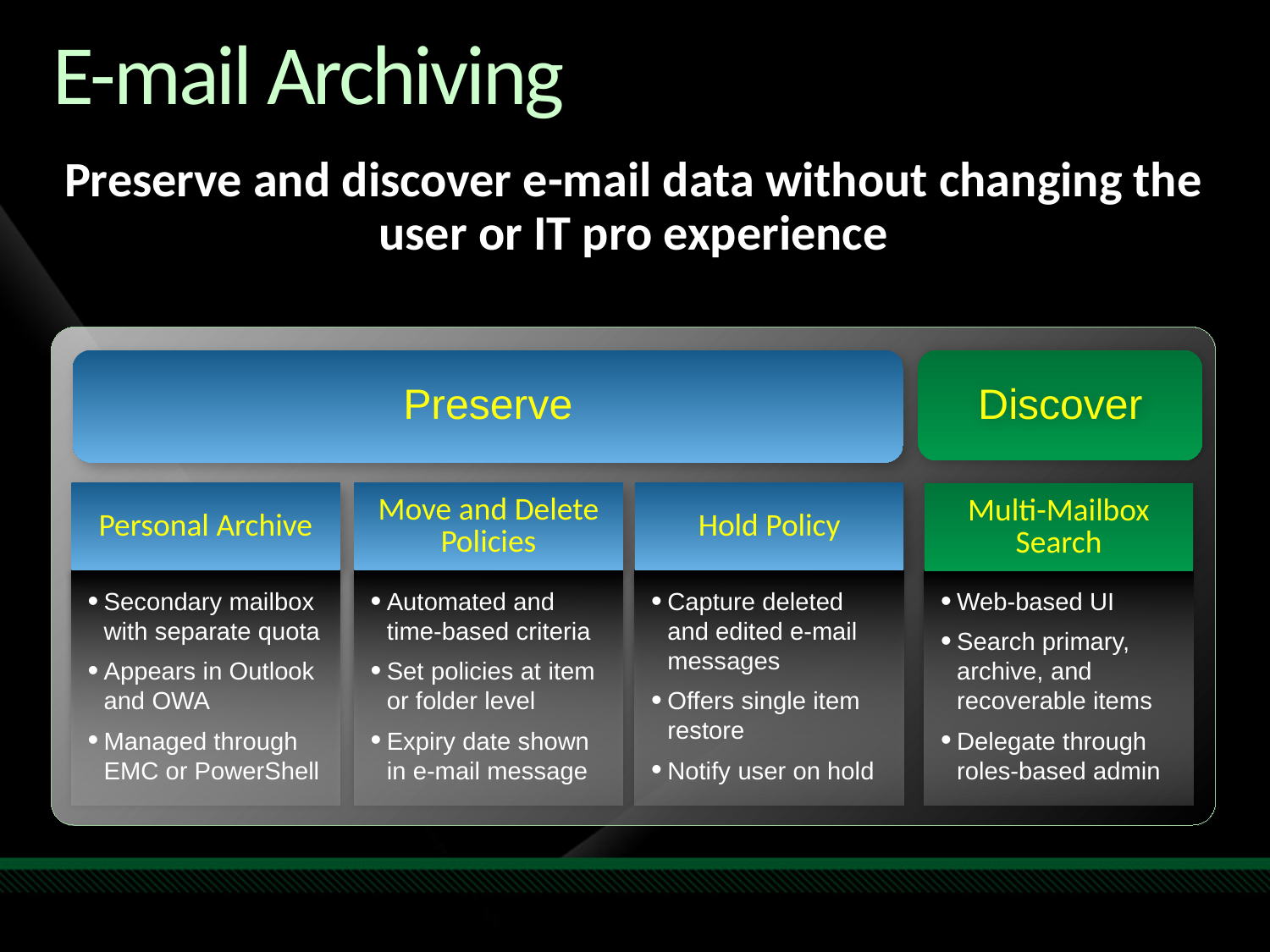

# E-mail Archiving
Preserve and discover e-mail data without changing the user or IT pro experience

Discover
Preserve
Personal Archive
Move and Delete Policies
Hold Policy
Multi-Mailbox Search

Secondary mailbox with separate quota
Appears in Outlook and OWA
Managed through EMC or PowerShell
Automated and time-based criteria
Set policies at item or folder level
Expiry date shown in e-mail message

Capture deleted and edited e-mail messages
Offers single item restore
Notify user on hold
Web-based UI
Search primary, archive, and recoverable items
Delegate through roles-based admin